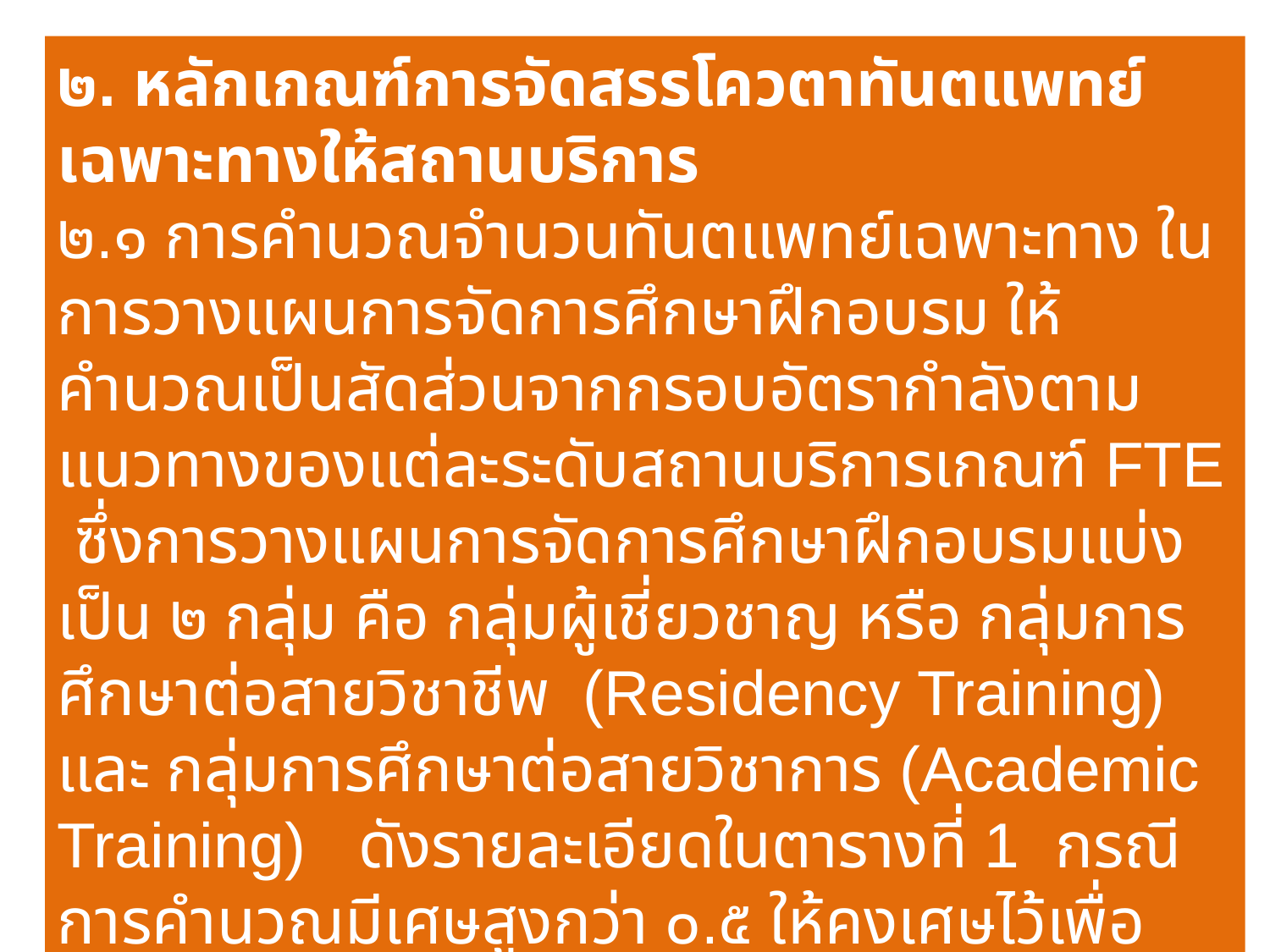

๒. หลักเกณฑ์การจัดสรรโควตาทันตแพทย์เฉพาะทางให้สถานบริการ
๒.๑ การคำนวณจำนวนทันตแพทย์เฉพาะทาง ในการวางแผนการจัดการศึกษาฝึกอบรม ให้คำนวณเป็นสัดส่วนจากกรอบอัตรากำลังตามแนวทางของแต่ละระดับสถานบริการเกณฑ์ FTE  ซึ่งการวางแผนการจัดการศึกษาฝึกอบรมแบ่งเป็น ๒ กลุ่ม คือ กลุ่มผู้เชี่ยวชาญ หรือ กลุ่มการศึกษาต่อสายวิชาชีพ  (Residency Training) และ กลุ่มการศึกษาต่อสายวิชาการ (Academic Training)   ดังรายละเอียดในตารางที่ 1  กรณีการคำนวณมีเศษสูงกว่า ๐.๕ ให้คงเศษไว้เพื่อรวมในภาพจังหวัด